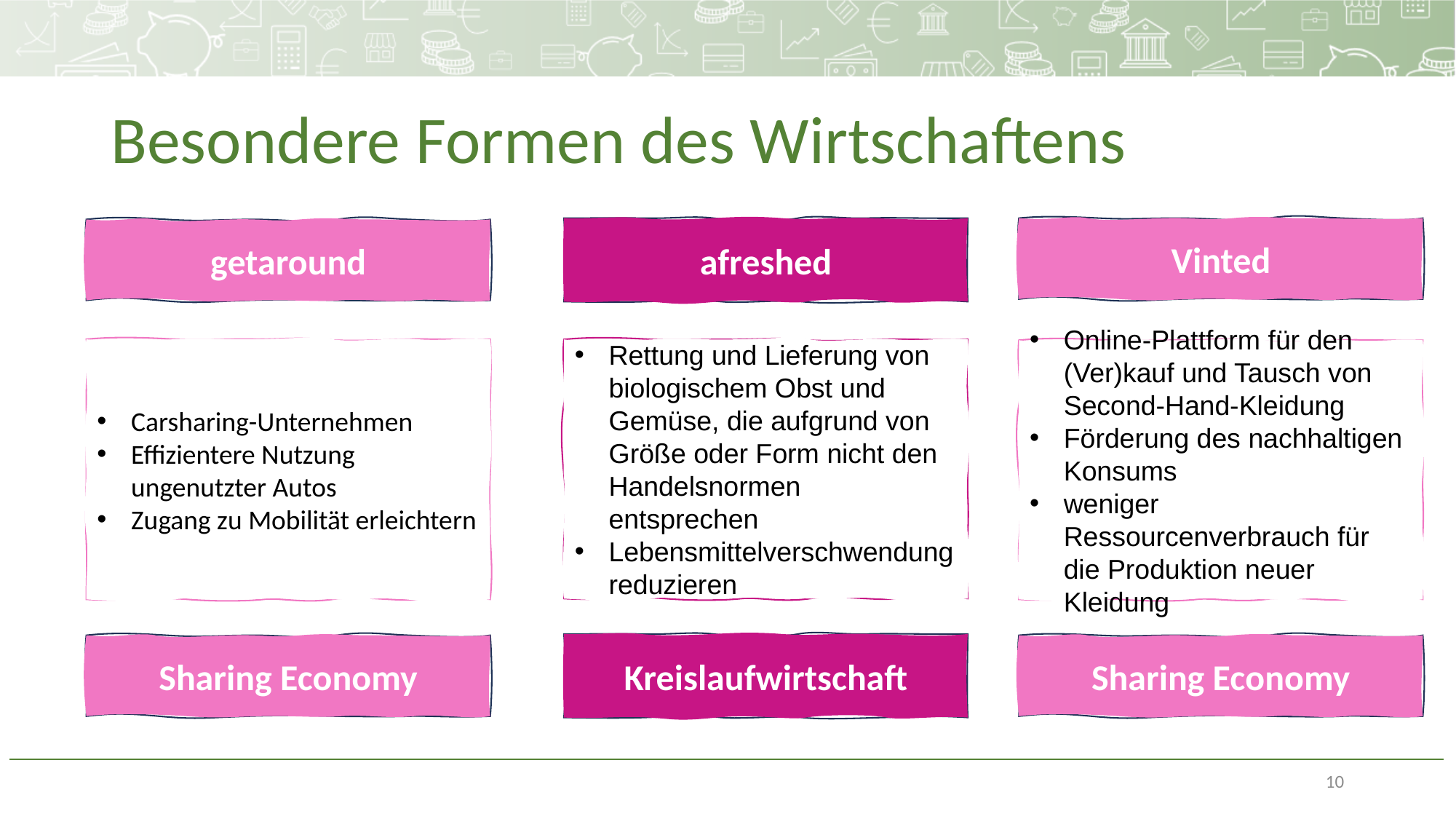

# Besondere Formen des Wirtschaftens
afreshed
Vinted
getaround
Carsharing-Unternehmen
Effizientere Nutzung ungenutzter Autos
Zugang zu Mobilität erleichtern
Rettung und Lieferung von biologischem Obst und Gemüse, die aufgrund von Größe oder Form nicht den Handelsnormen entsprechen
Lebensmittelverschwendung reduzieren
Online-Plattform für den (Ver)kauf und Tausch von Second-Hand-Kleidung
Förderung des nachhaltigen Konsums
weniger Ressourcenverbrauch für die Produktion neuer Kleidung
Kreislaufwirtschaft
Sharing Economy
Sharing Economy
10